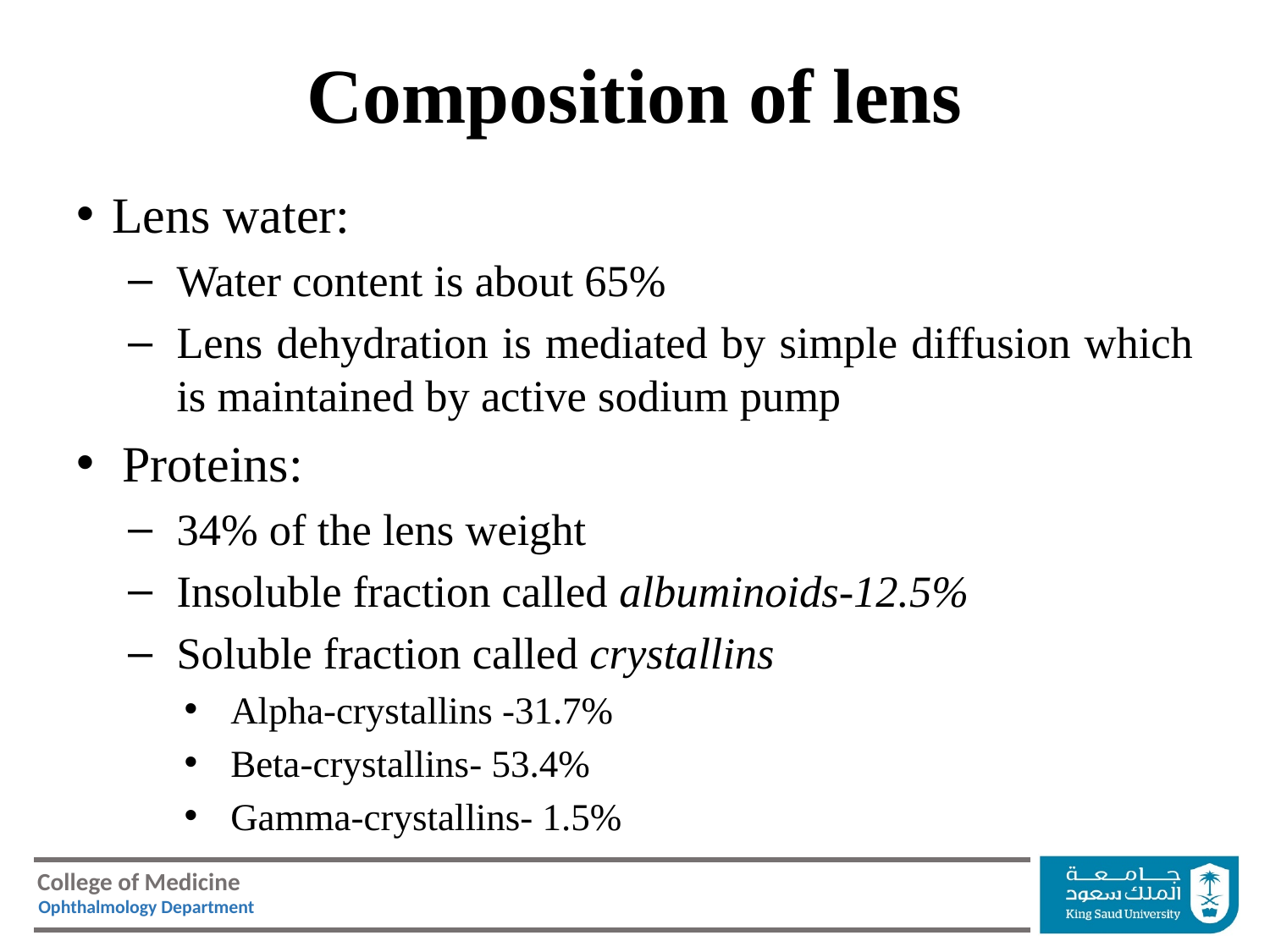

# Composition of lens
Lens water:
Water content is about 65%
Lens dehydration is mediated by simple diffusion which is maintained by active sodium pump
Proteins:
34% of the lens weight
Insoluble fraction called albuminoids-12.5%
Soluble fraction called crystallins
Alpha-crystallins -31.7%
Beta-crystallins- 53.4%
Gamma-crystallins- 1.5%